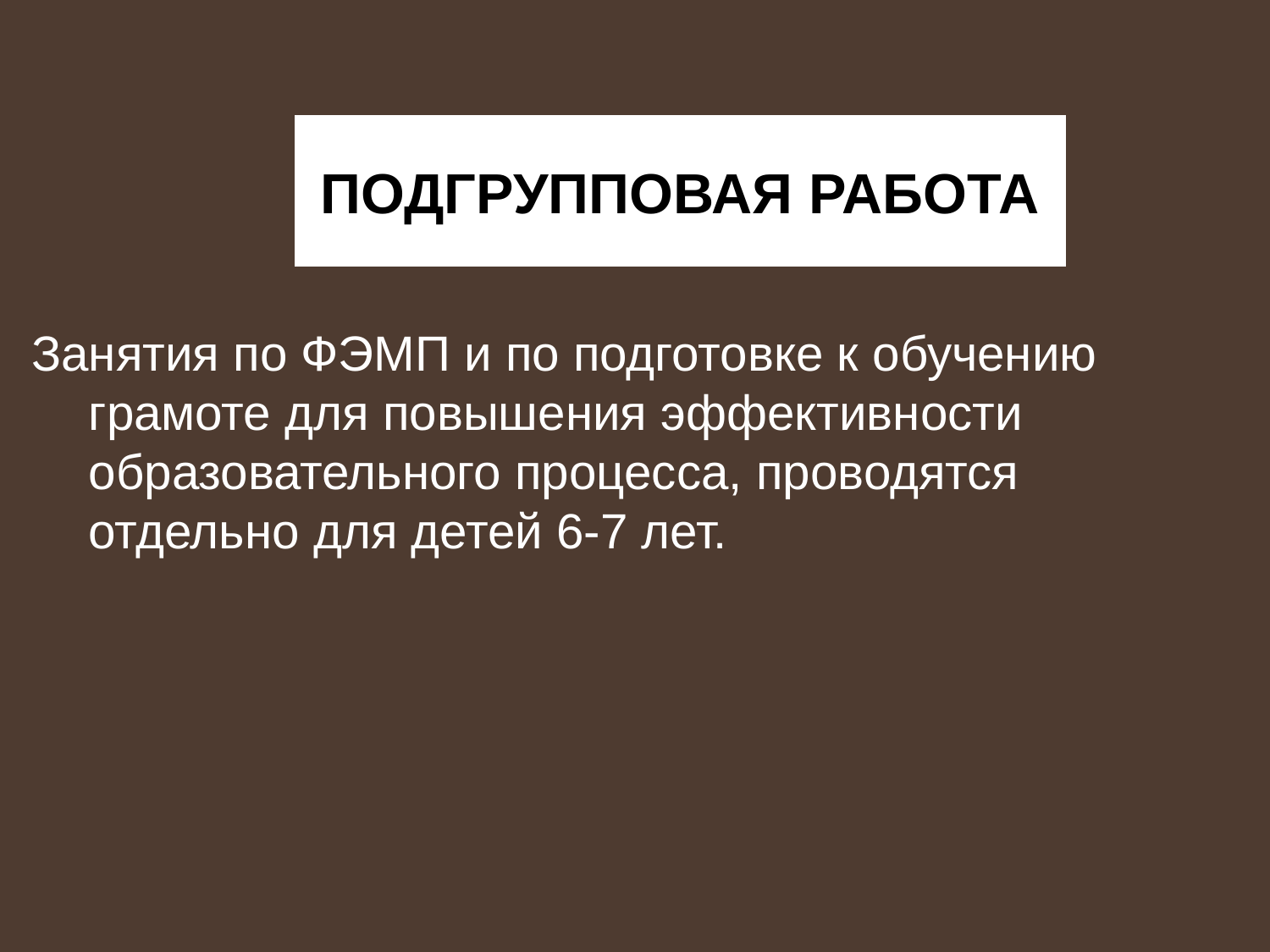

ПОДГРУППОВАЯ РАБОТА

Занятия по ФЭМП и по подготовке к обучению грамоте для повышения эффективности образовательного процесса, проводятся отдельно для детей 6-7 лет.